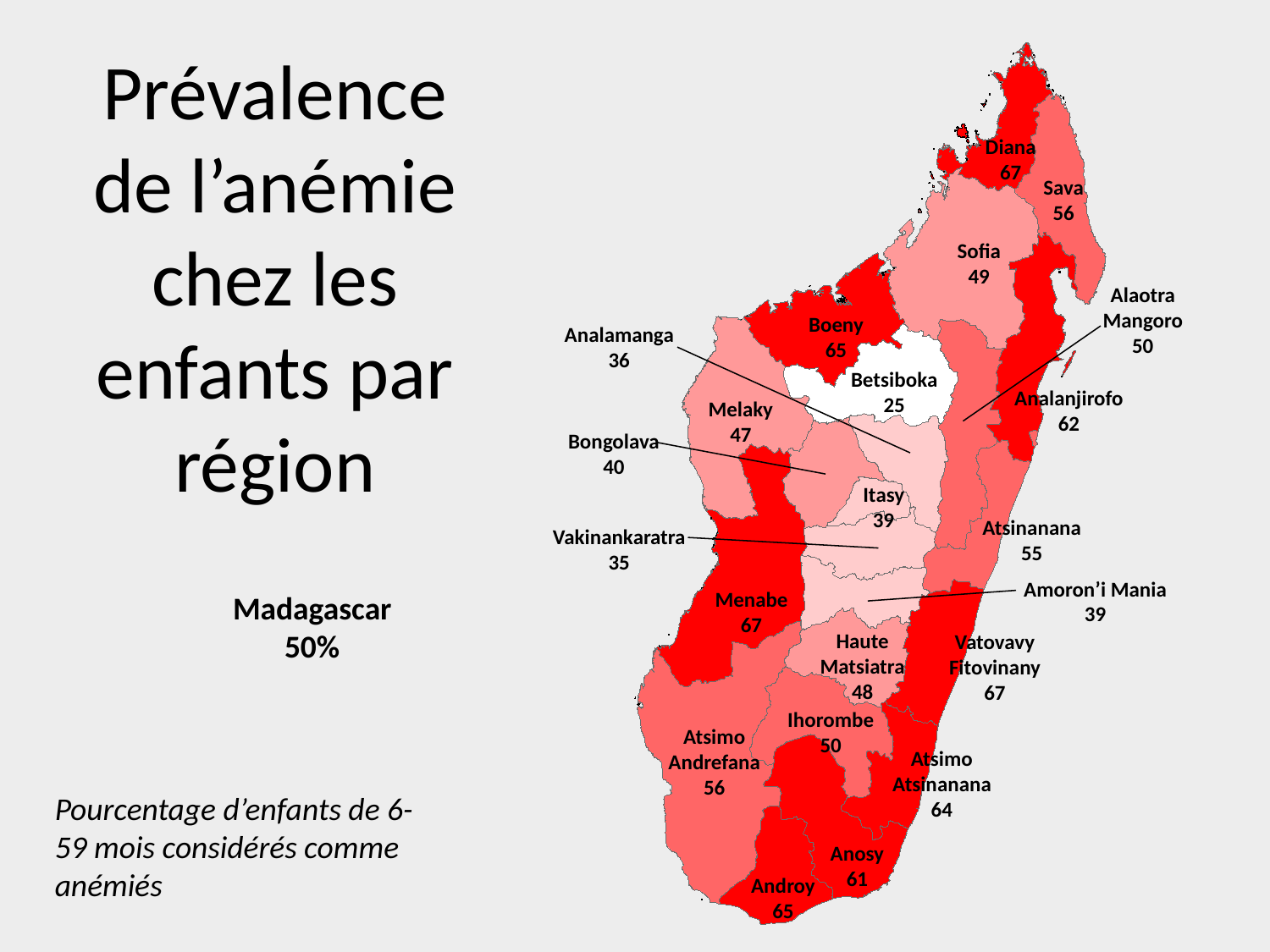

# Prévalence de l’anémie chez les enfants par région
Diana
67
Sava
56
Sofia
49
Alaotra Mangoro
50
Boeny
65
Analamanga
36
Betsiboka
25
Analanjirofo
62
Melaky
47
Bongolava
40
Itasy
39
Atsinanana
55
Vakinankaratra
35
Amoron’i Mania
39
Menabe
67
Madagascar
50%
Haute
Matsiatra
48
Vatovavy
Fitovinany
67
Ihorombe
50
Atsimo
Andrefana
56
Atsimo
Atsinanana
64
Pourcentage d’enfants de 6-59 mois considérés comme anémiés
Anosy
61
Androy
65